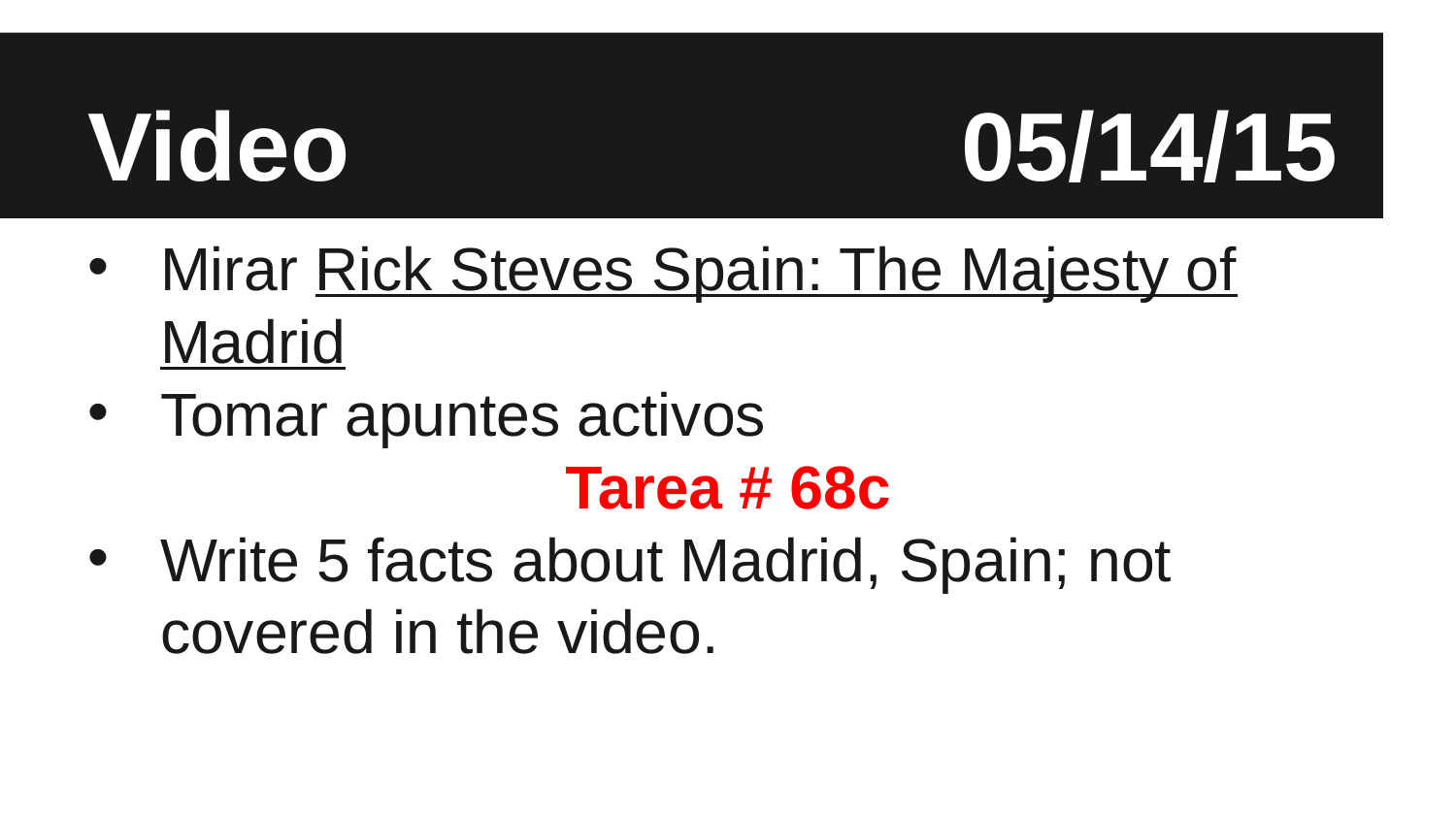

# Video					05/14/15
Mirar Rick Steves Spain: The Majesty of Madrid
Tomar apuntes activos
Tarea # 68c
Write 5 facts about Madrid, Spain; not covered in the video.